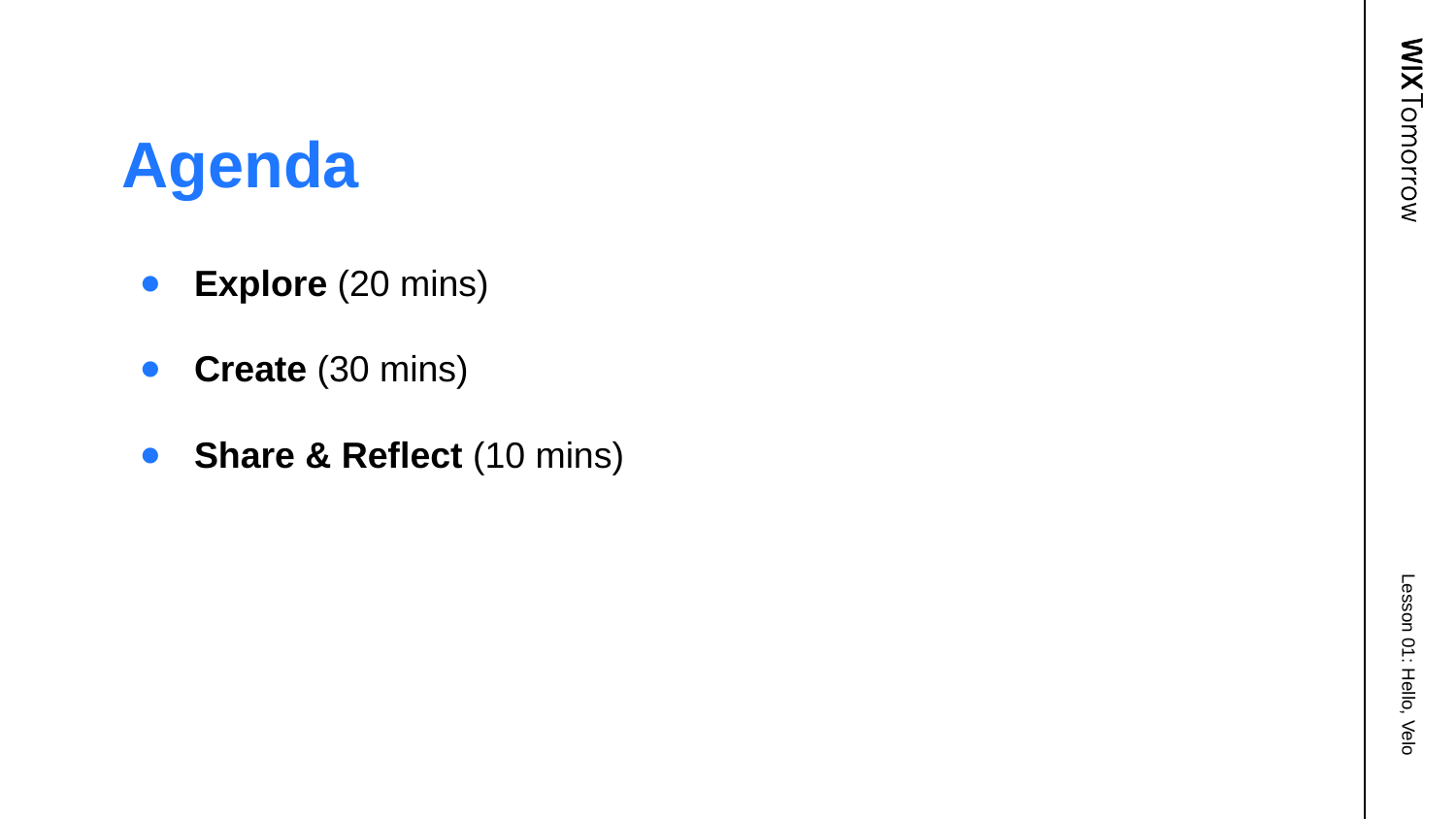

# Agenda
Explore (20 mins)
Create (30 mins)
Share & Reflect (10 mins)